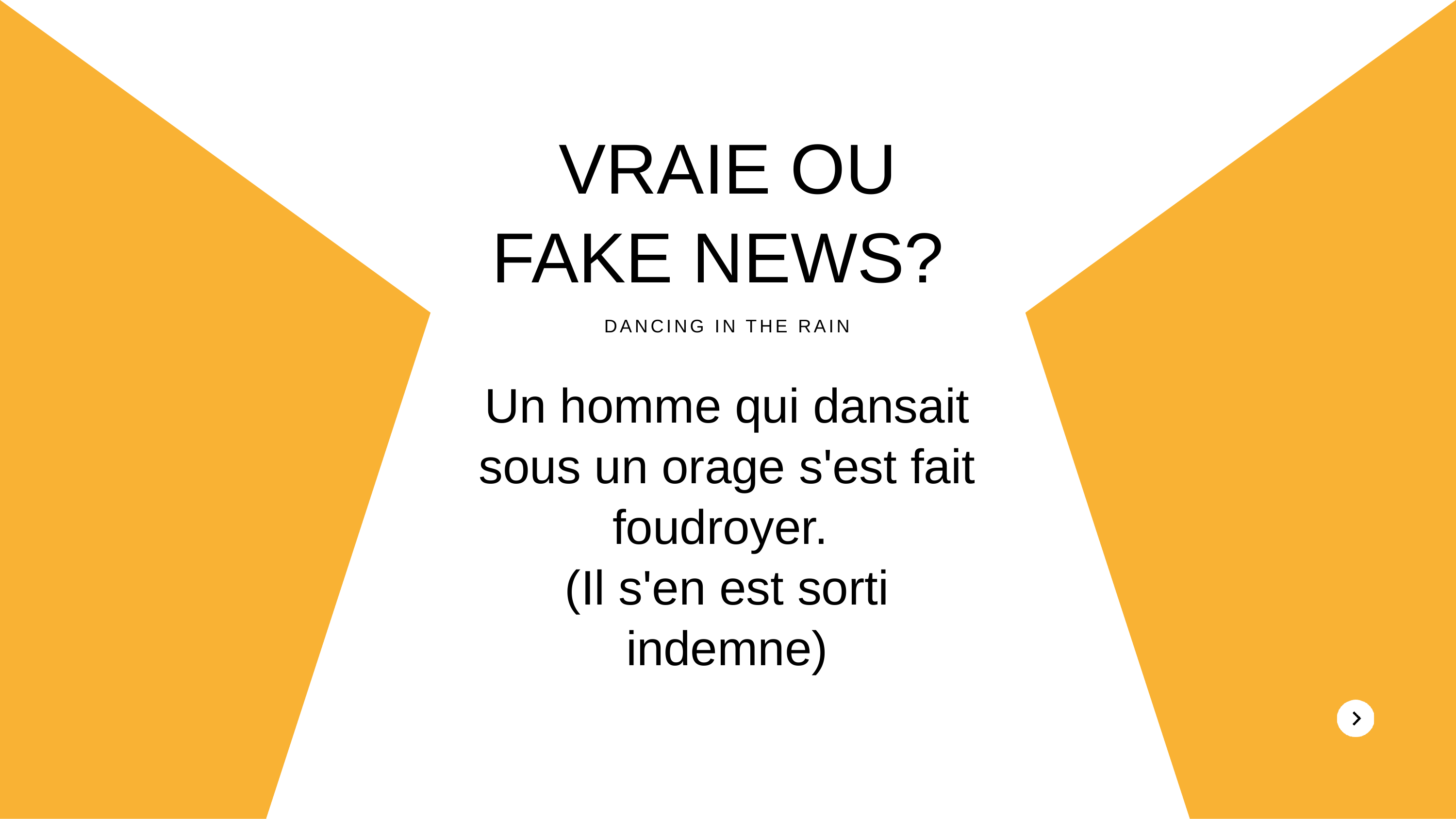

VRAIE OU FAKE NEWS?
DANCING IN THE RAIN
Un homme qui dansait sous un orage s'est fait foudroyer.
(Il s'en est sorti indemne)